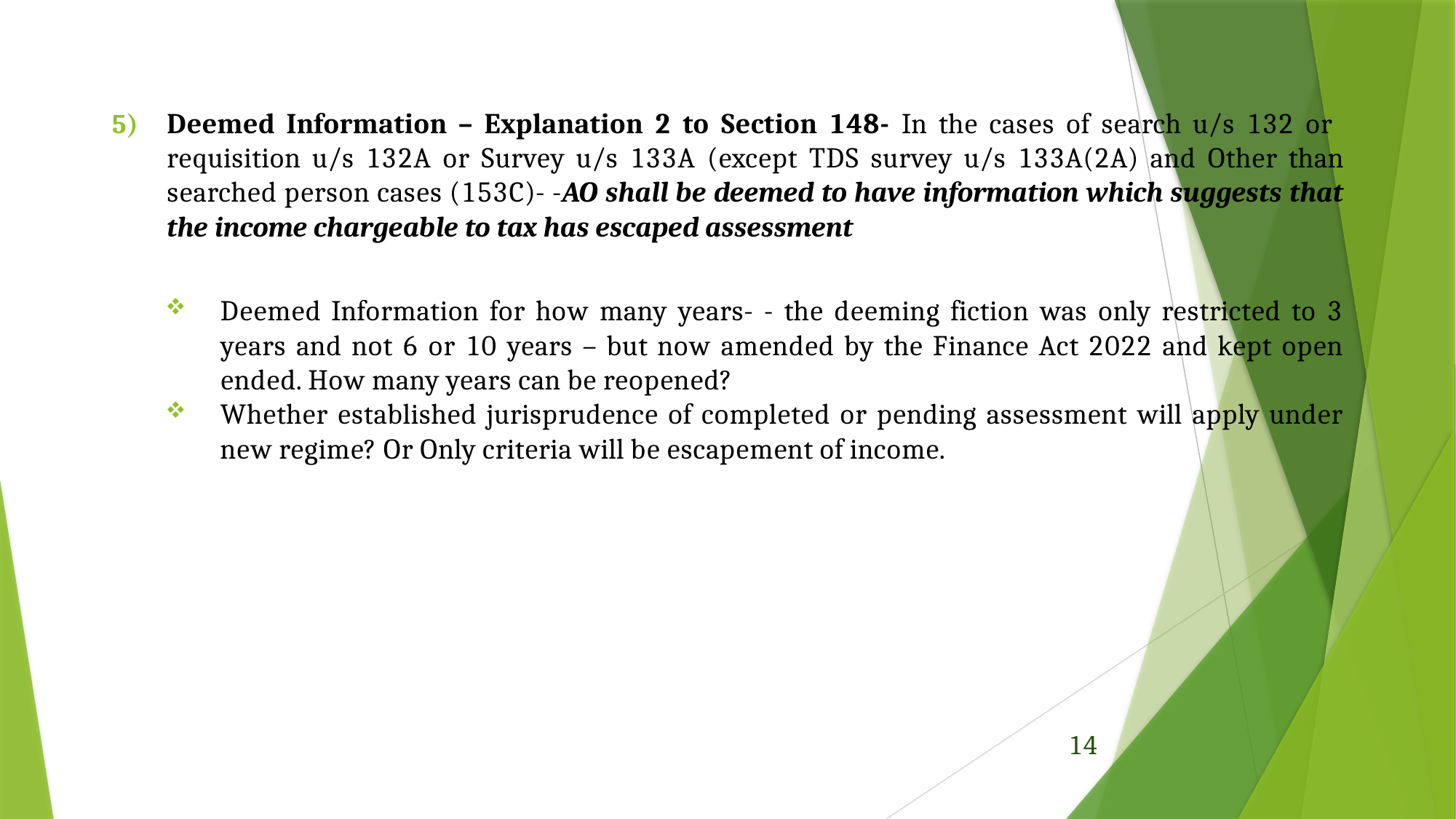

5)	Deemed Information – Explanation 2 to Section 148- In the cases of search u/s 132 or  requisition u/s 132A or Survey u/s 133A (except TDS survey u/s 133A(2A) and Other than searched person cases (153C)- -AO shall be deemed to have information which suggests that the income chargeable to tax has escaped assessment

Deemed Information for how many years- - the deeming fiction was only restricted to 3 years and not 6 or 10 years – but now amended by the Finance Act 2022 and kept open ended. How many years can be reopened?
Whether established jurisprudence of completed or pending assessment will apply under new regime? Or Only criteria will be escapement of income.

14